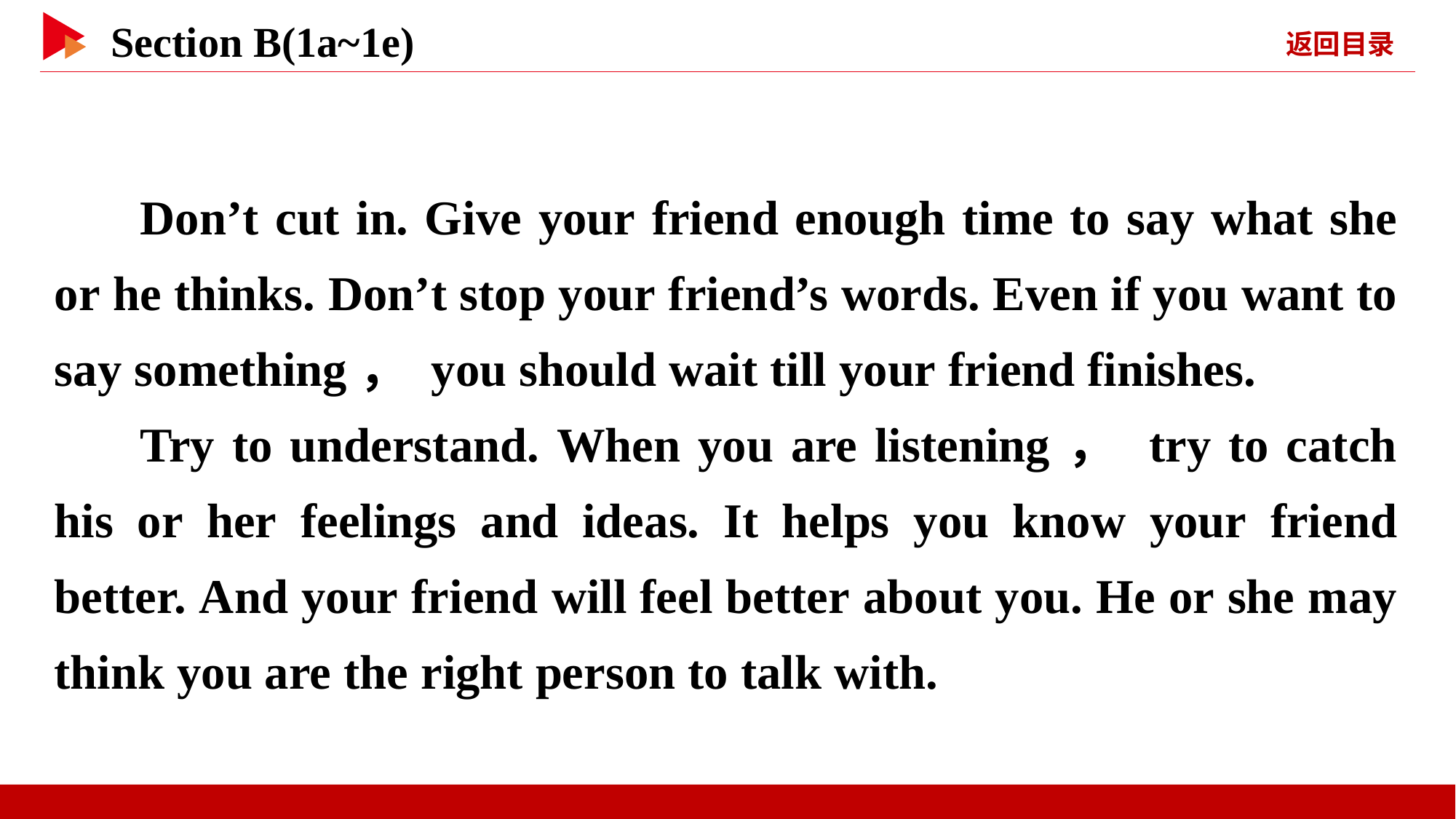

Don’t cut in. Give your friend enough time to say what she or he thinks. Don’t stop your friend’s words. Even if you want to say something， you should wait till your friend finishes.
Try to understand. When you are listening， try to catch his or her feelings and ideas. It helps you know your friend better. And your friend will feel better about you. He or she may think you are the right person to talk with.